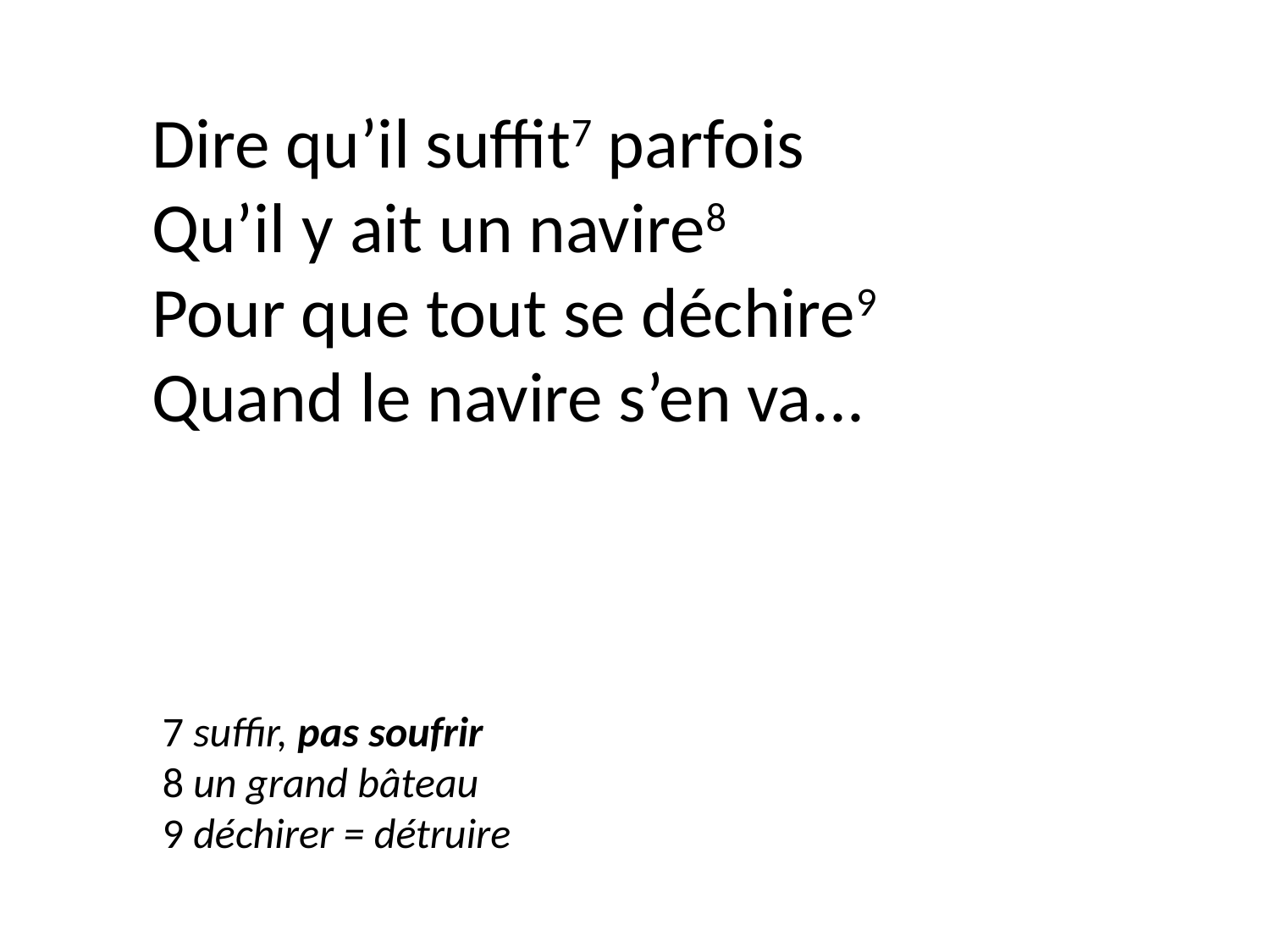

Dire qu’il suffit7 parfois
Qu’il y ait un navire8
Pour que tout se déchire9
Quand le navire s’en va...
7 suffir, pas soufrir
8 un grand bâteau
9 déchirer = détruire